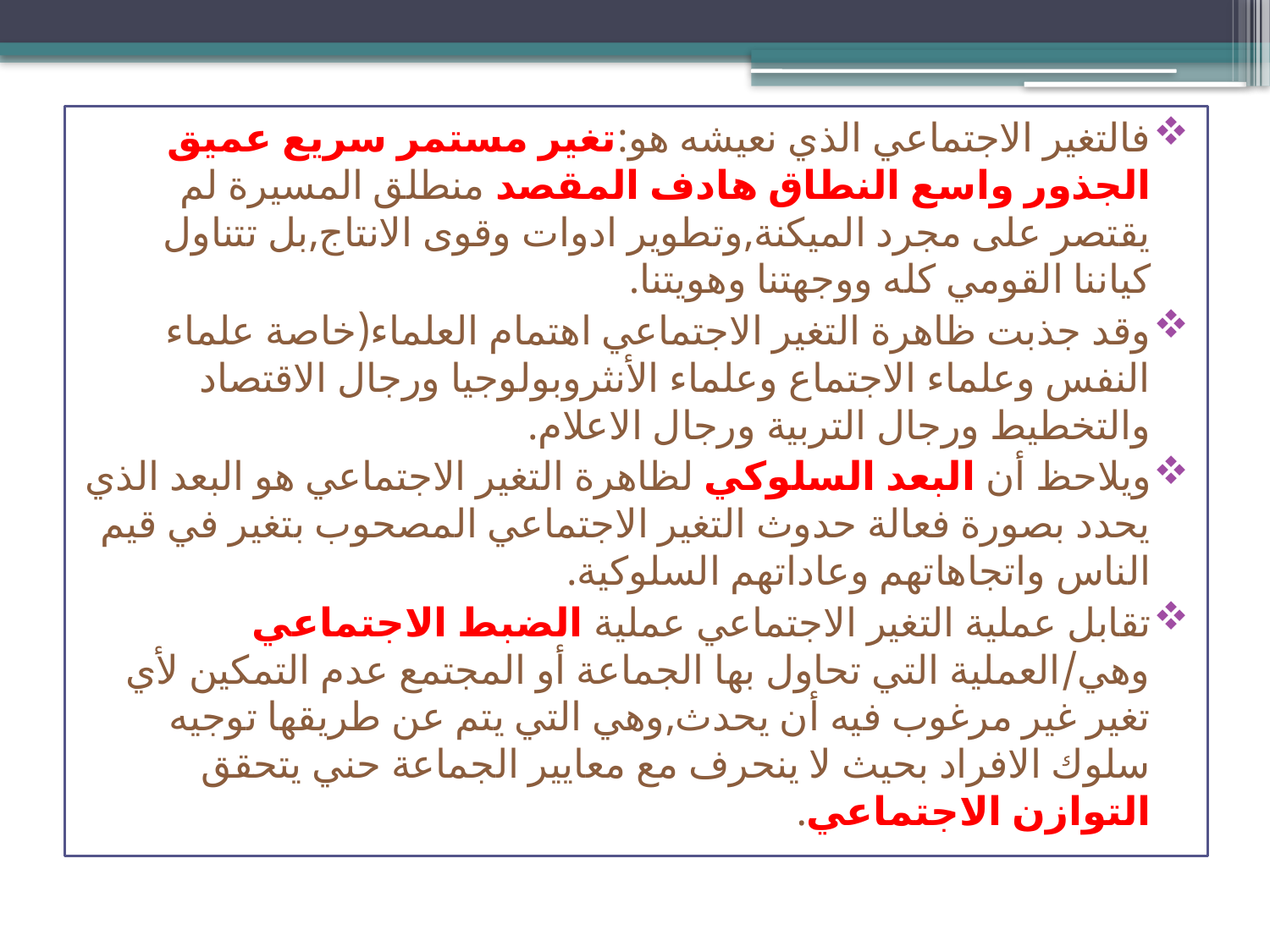

فالتغير الاجتماعي الذي نعيشه هو:تغير مستمر سريع عميق الجذور واسع النطاق هادف المقصد منطلق المسيرة لم يقتصر على مجرد الميكنة,وتطوير ادوات وقوى الانتاج,بل تتناول كياننا القومي كله ووجهتنا وهويتنا.
وقد جذبت ظاهرة التغير الاجتماعي اهتمام العلماء(خاصة علماء النفس وعلماء الاجتماع وعلماء الأنثروبولوجيا ورجال الاقتصاد والتخطيط ورجال التربية ورجال الاعلام.
ويلاحظ أن البعد السلوكي لظاهرة التغير الاجتماعي هو البعد الذي يحدد بصورة فعالة حدوث التغير الاجتماعي المصحوب بتغير في قيم الناس واتجاهاتهم وعاداتهم السلوكية.
تقابل عملية التغير الاجتماعي عملية الضبط الاجتماعي وهي/العملية التي تحاول بها الجماعة أو المجتمع عدم التمكين لأي تغير غير مرغوب فيه أن يحدث,وهي التي يتم عن طريقها توجيه سلوك الافراد بحيث لا ينحرف مع معايير الجماعة حني يتحقق التوازن الاجتماعي.